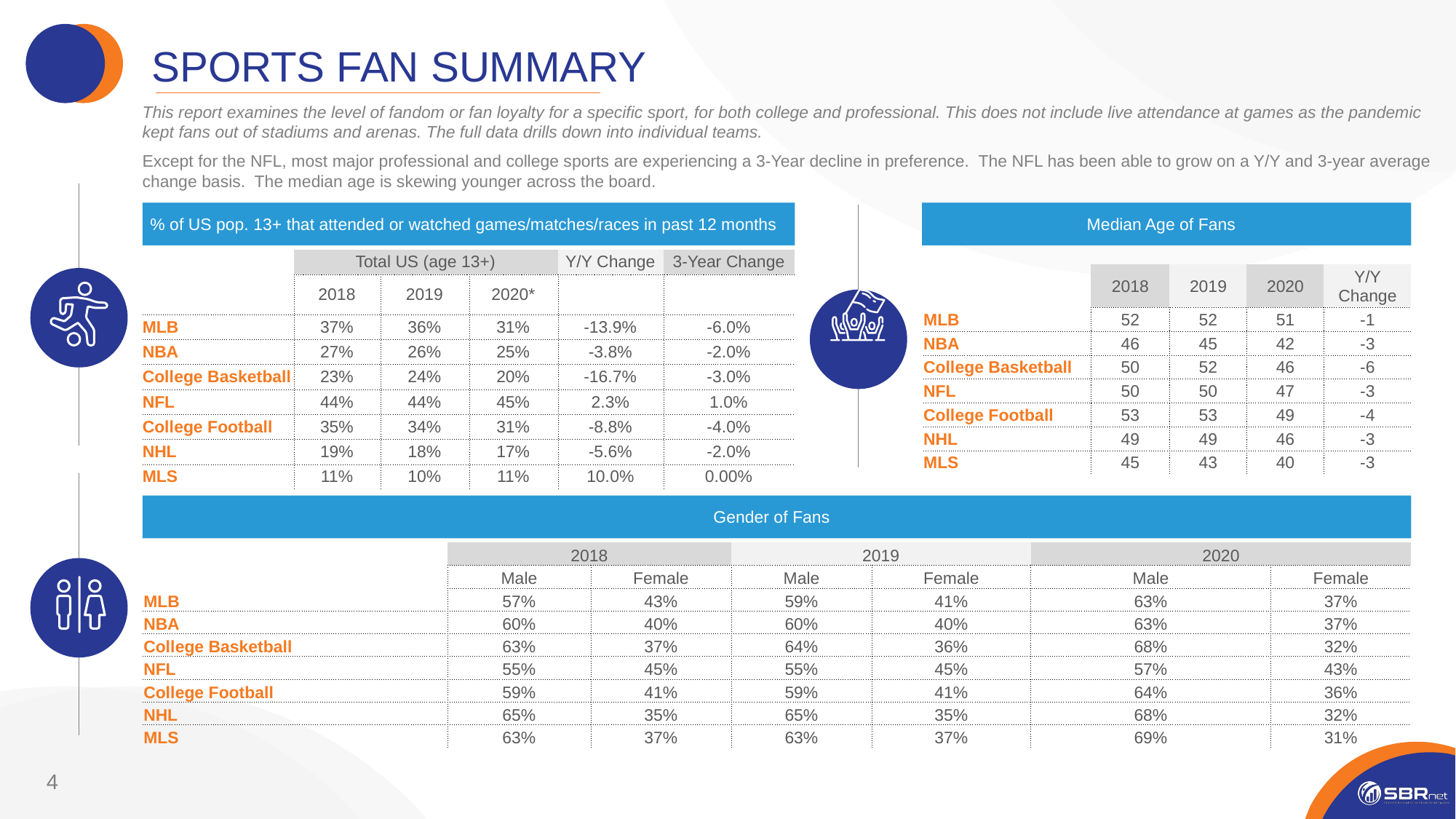

SPORTS FAN SUMMARY
This report examines the level of fandom or fan loyalty for a specific sport, for both college and professional. This does not include live attendance at games as the pandemic kept fans out of stadiums and arenas. The full data drills down into individual teams.
Except for the NFL, most major professional and college sports are experiencing a 3-Year decline in preference.  The NFL has been able to grow on a Y/Y and 3-year average change basis.  The median age is skewing younger across the board.
% of US pop. 13+ that attended or watched games/matches/races in past 12 months
Median Age of Fans
|  | Total US (age 13+) |  |  | Y/Y Change | 3-Year Change |
| --- | --- | --- | --- | --- | --- |
|  | 2018 | 2019 | 2020\* |  |  |
| MLB | 37% | 36% | 31% | -13.9% | -6.0% |
| NBA | 27% | 26% | 25% | -3.8% | -2.0% |
| College Basketball | 23% | 24% | 20% | -16.7% | -3.0% |
| NFL | 44% | 44% | 45% | 2.3% | 1.0% |
| College Football | 35% | 34% | 31% | -8.8% | -4.0% |
| NHL | 19% | 18% | 17% | -5.6% | -2.0% |
| MLS | 11% | 10% | 11% | 10.0% | 0.00% |
|  | 2018 | 2019 | 2020 | Y/Y Change |
| --- | --- | --- | --- | --- |
| MLB | 52 | 52 | 51 | -1 |
| NBA | 46 | 45 | 42 | -3 |
| College Basketball | 50 | 52 | 46 | -6 |
| NFL | 50 | 50 | 47 | -3 |
| College Football | 53 | 53 | 49 | -4 |
| NHL | 49 | 49 | 46 | -3 |
| MLS | 45 | 43 | 40 | -3 |

Gender of Fans
|  | 2018 |  | 2019 |  | 2020 |  |
| --- | --- | --- | --- | --- | --- | --- |
|  | Male | Female | Male | Female | Male | Female |
| MLB | 57% | 43% | 59% | 41% | 63% | 37% |
| NBA | 60% | 40% | 60% | 40% | 63% | 37% |
| College Basketball | 63% | 37% | 64% | 36% | 68% | 32% |
| NFL | 55% | 45% | 55% | 45% | 57% | 43% |
| College Football | 59% | 41% | 59% | 41% | 64% | 36% |
| NHL | 65% | 35% | 65% | 35% | 68% | 32% |
| MLS | 63% | 37% | 63% | 37% | 69% | 31% |

4